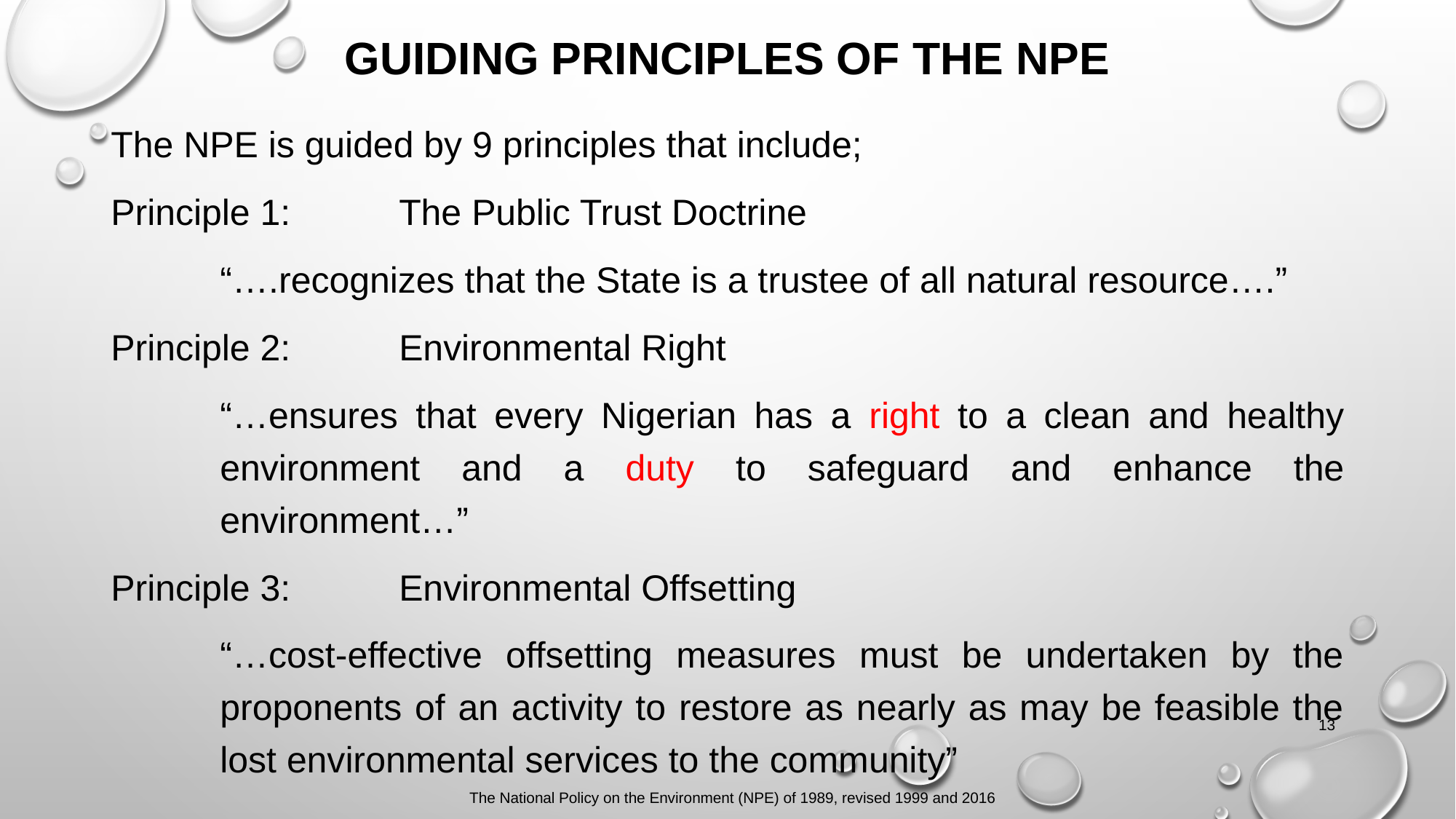

# Guiding principles of The Npe
The NPE is guided by 9 principles that include;
Principle 1:	The Public Trust Doctrine
“….recognizes that the State is a trustee of all natural resource….”
Principle 2:	Environmental Right
“…ensures that every Nigerian has a right to a clean and healthy environment and a duty to safeguard and enhance the environment…”
Principle 3:	Environmental Offsetting
“…cost-effective offsetting measures must be undertaken by the proponents of an activity to restore as nearly as may be feasible the lost environmental services to the community”

13
The National Policy on the Environment (NPE) of 1989, revised 1999 and 2016